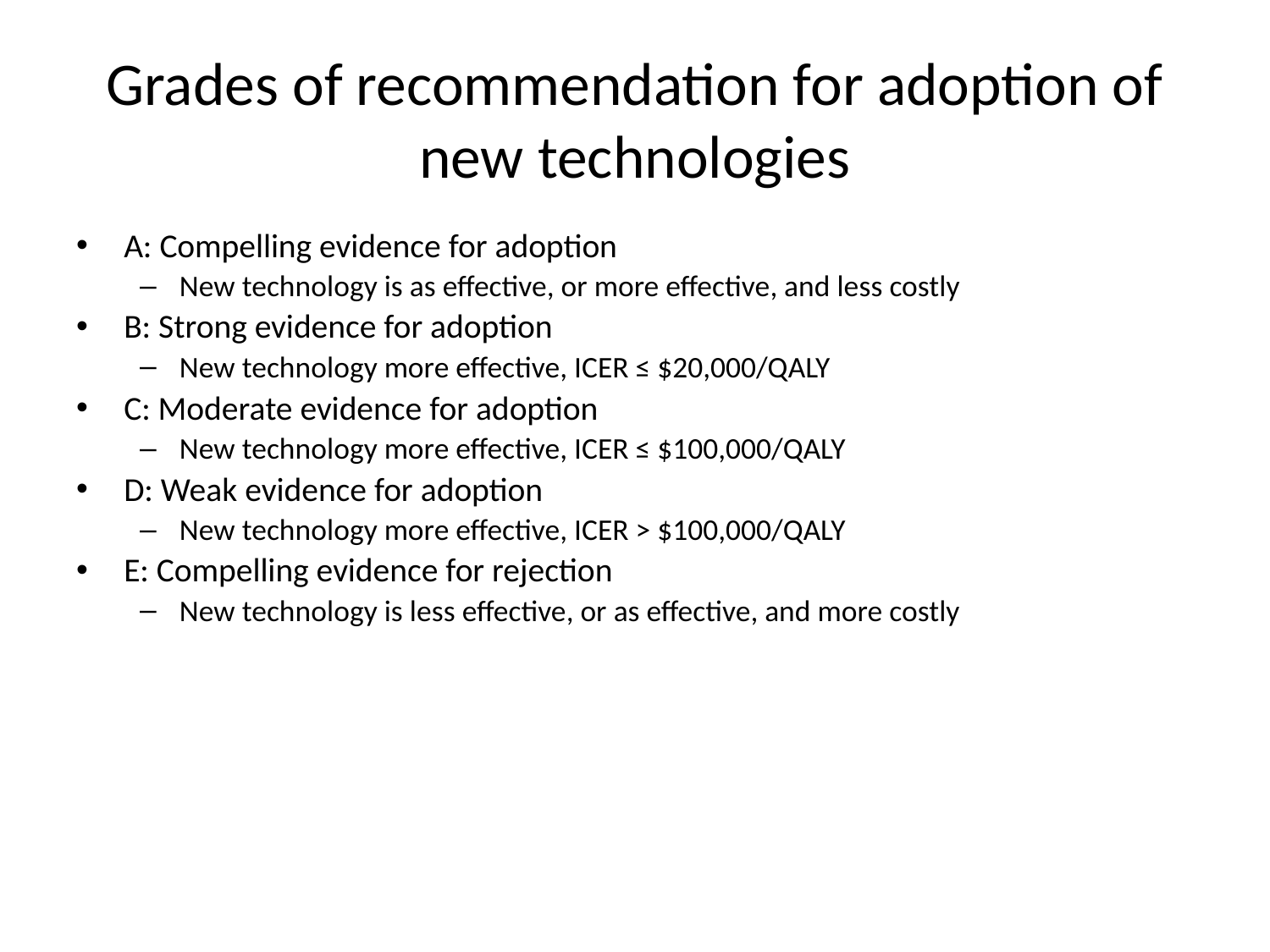

# Grades of recommendation for adoption of new technologies
A: Compelling evidence for adoption
New technology is as effective, or more effective, and less costly
B: Strong evidence for adoption
New technology more effective, ICER ≤ $20,000/QALY
C: Moderate evidence for adoption
New technology more effective, ICER ≤ $100,000/QALY
D: Weak evidence for adoption
New technology more effective, ICER > $100,000/QALY
E: Compelling evidence for rejection
New technology is less effective, or as effective, and more costly